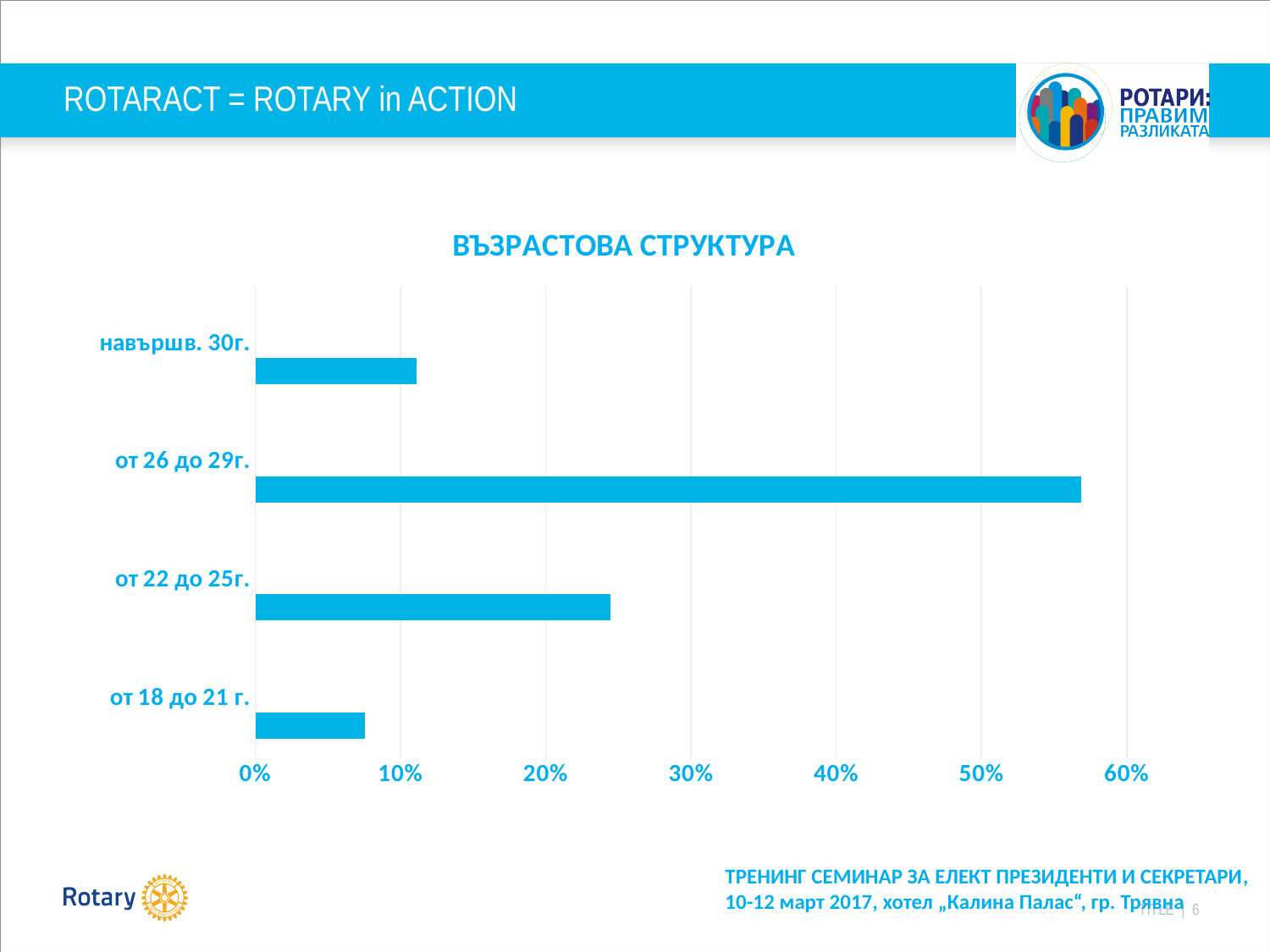

# ROTARACT = ROTARY in ACTION

### Chart: ВЪЗРАСТОВА СТРУКТУРА

| Category | Series 1 | Column1 | Column2 |
|---|---|---|---|
| от 18 до 21 г. | 0.07555555555555556 | None | None |
| от 22 до 25г. | 0.24444444444444444 | None | None |
| от 26 до 29г. | 0.5688888888888889 | None | None |
| навършв. 30г. | 0.1111111111111111 | None | None |